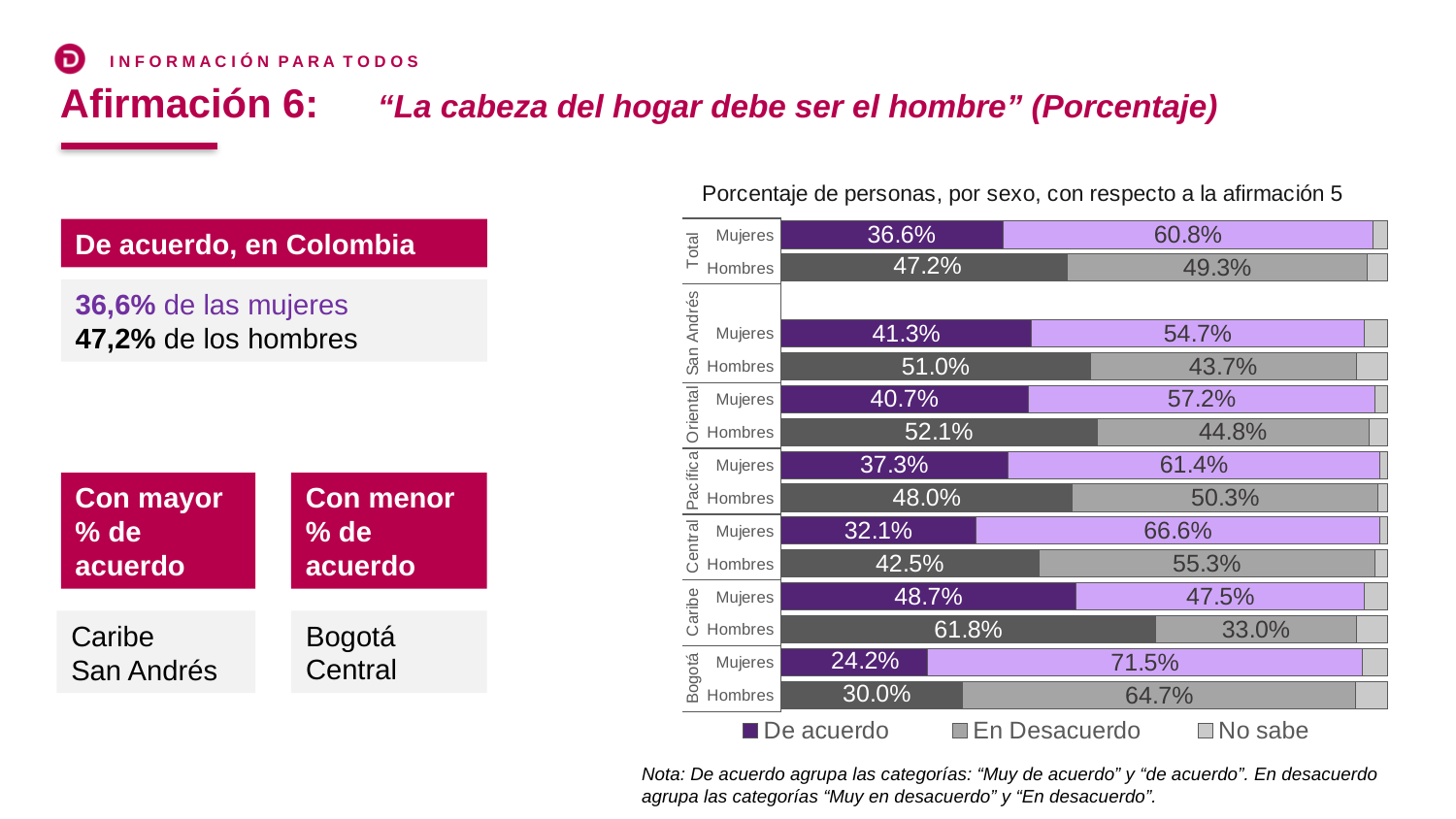

Afirmación 6: 	 “La cabeza del hogar debe ser el hombre” (Porcentaje)

### Chart: Porcentaje de personas, por sexo, con respecto a la afirmación 5

| Category | De acuerdo  | En Desacuerdo | No sabe |
|---|---|---|---|
| Hombres | 0.299683191707367 | 0.6474110078725097 | 0.052905800420123356 |
| Mujeres | 0.2418591594324313 | 0.7153547680396387 | 0.04278607252793006 |
| Hombres | 0.6176665947829655 | 0.32989186924539715 | 0.05244153597163738 |
| Mujeres | 0.4865330265452242 | 0.4745557909073117 | 0.03891120615793083 |
| Hombres | 0.4248484968163488 | 0.5533211405918015 | 0.021830362591849846 |
| Mujeres | 0.3211790134368582 | 0.6655370375669429 | 0.013283960589008227 |
| Hombres | 0.4804216926465569 | 0.5026363669217662 | 0.01694193836993268 |
| Mujeres | 0.37329253759387115 | 0.6138784108366465 | 0.012829012131535132 |
| Hombres | 0.5206653332982021 | 0.4476469421046744 | 0.031687733264365206 |
| Mujeres | 0.4070341532517169 | 0.5720844008799154 | 0.020881457180369357 |
| Hombres | 0.5100084234113121 | 0.4373160808372661 | 0.052675269020122296 |
| Mujeres | 0.41291622317313437 | 0.5474235205711224 | 0.0396602050874787 |
|  | None | None | None |
| Hombres | 0.4724596730450309 | 0.4928251577289113 | 0.03471518479781372 |
| Mujeres | 0.3664119971684837 | 0.6083770369945856 | 0.025210955878724784 |
De acuerdo, en Colombia
36,6% de las mujeres
47,2% de los hombres
Con mayor % de acuerdo
Con menor % de acuerdo
Bogotá
Central
Caribe
San Andrés
Nota: De acuerdo agrupa las categorías: “Muy de acuerdo” y “de acuerdo”. En desacuerdo agrupa las categorías “Muy en desacuerdo” y “En desacuerdo”.